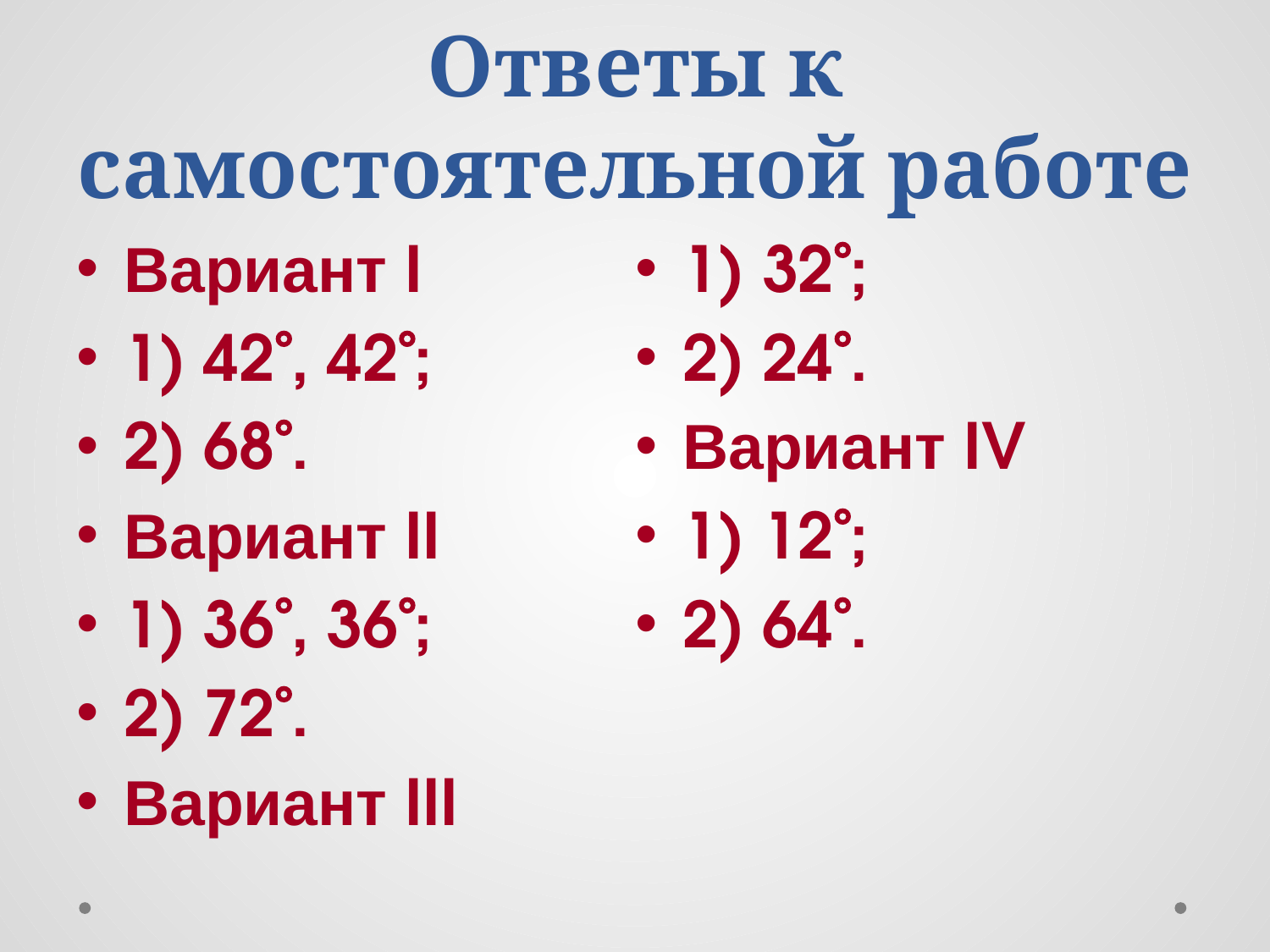

# Ответы к самостоятельной работе
Вариант I
1) 42°, 42°;
2) 68°.
Вариант II
1) 36°, 36°;
2) 72°.
Вариант III
1) 32°;
2) 24°.
Вариант IV
1) 12°;
2) 64°.